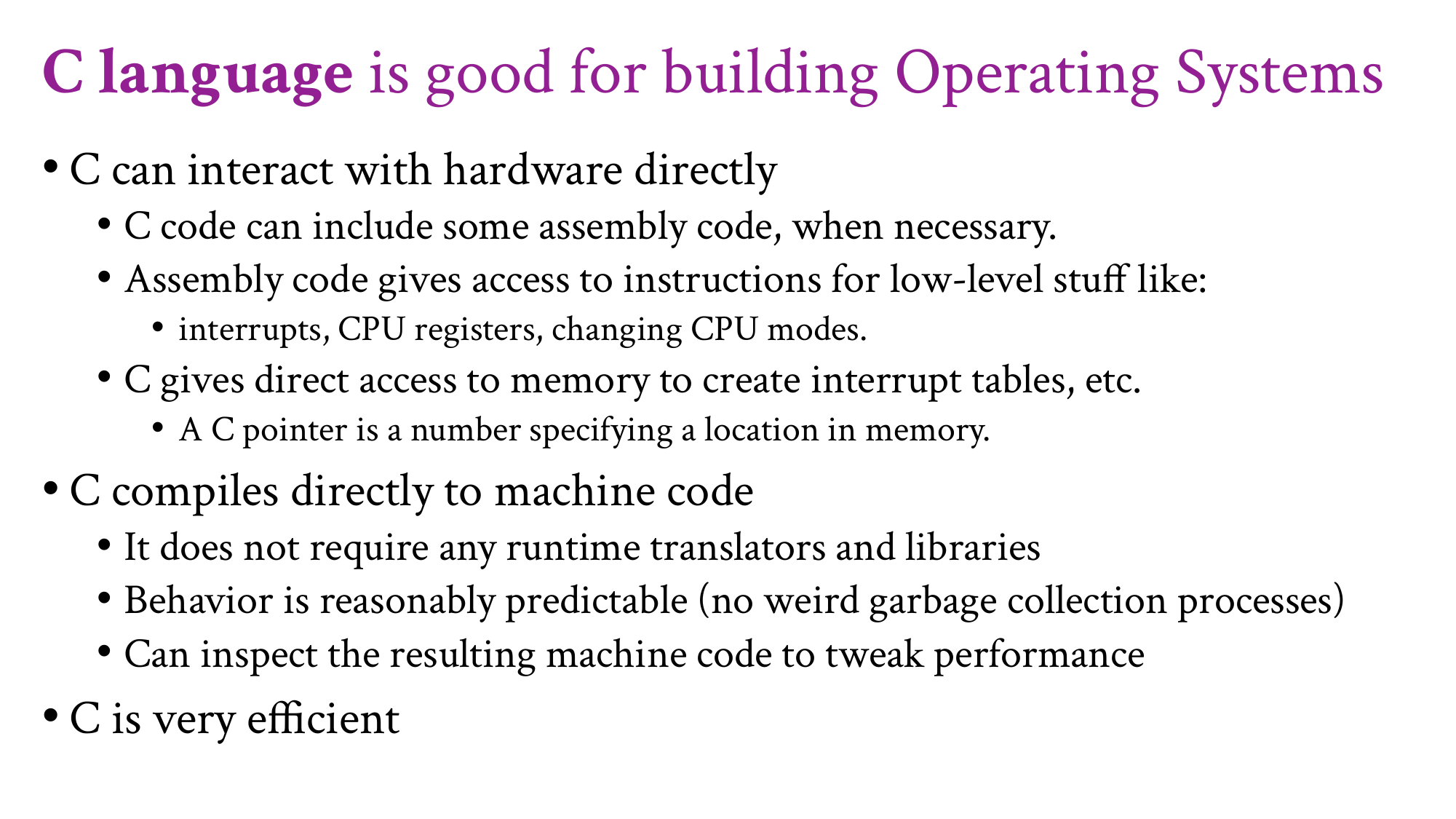

# C language is good for building Operating Systems
C can interact with hardware directly
C code can include some assembly code, when necessary.
Assembly code gives access to instructions for low-level stuff like:
interrupts, CPU registers, changing CPU modes.
C gives direct access to memory to create interrupt tables, etc.
A C pointer is a number specifying a location in memory.
C compiles directly to machine code
It does not require any runtime translators and libraries
Behavior is reasonably predictable (no weird garbage collection processes)
Can inspect the resulting machine code to tweak performance
C is very efficient